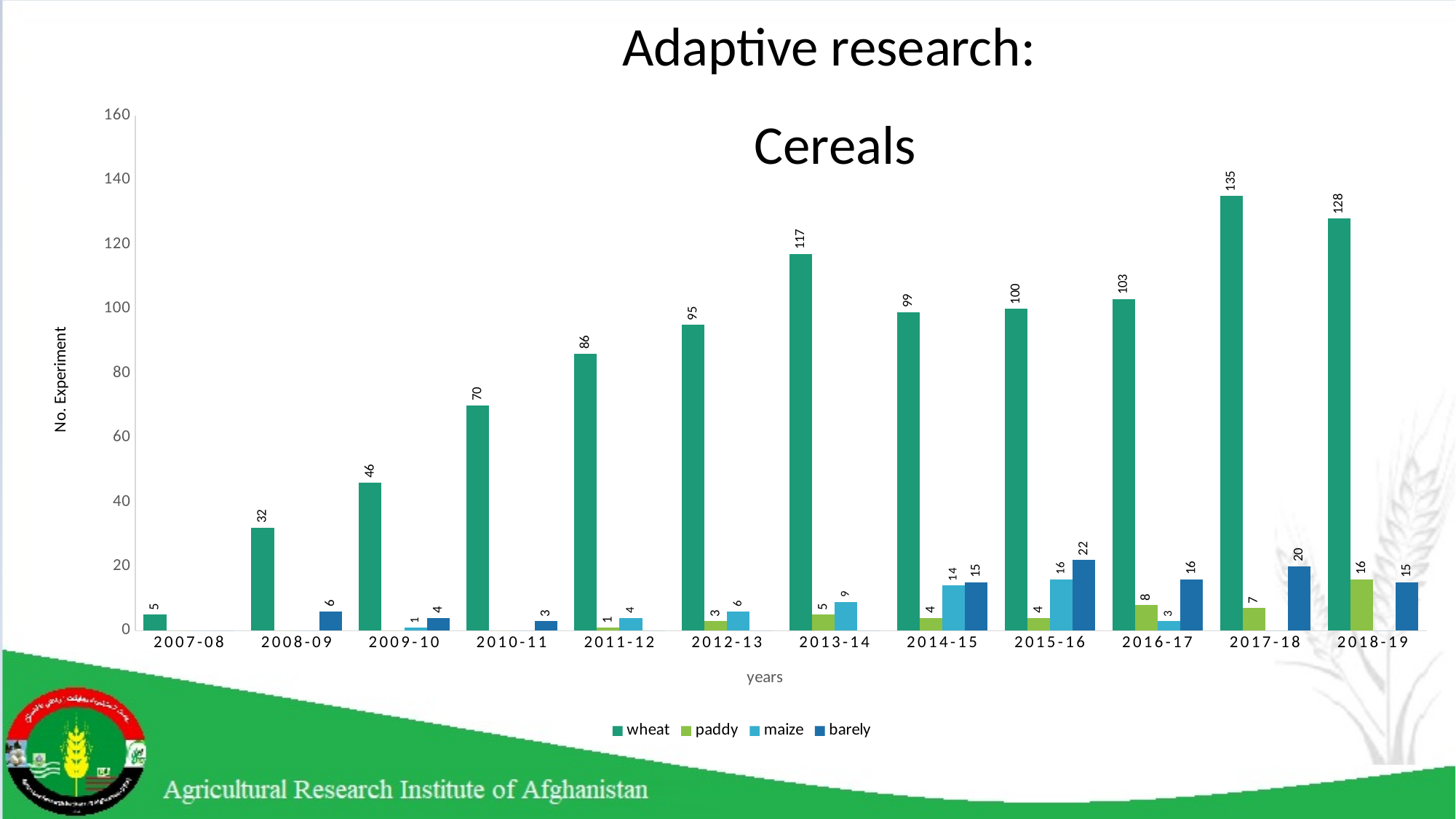

# Adaptive research: Cereals

### Chart

| Category | wheat | paddy | maize | barely |
|---|---|---|---|---|
| 2007-08 | 5.0 | 0.0 | 0.0 | 0.0 |
| 2008-09 | 32.0 | 0.0 | 0.0 | 6.0 |
| 2009-10 | 46.0 | 0.0 | 1.0 | 4.0 |
| 2010-11 | 70.0 | 0.0 | 0.0 | 3.0 |
| 2011-12 | 86.0 | 1.0 | 4.0 | 0.0 |
| 2012-13 | 95.0 | 3.0 | 6.0 | 0.0 |
| 2013-14 | 117.0 | 5.0 | 9.0 | 0.0 |
| 2014-15 | 99.0 | 4.0 | 14.0 | 15.0 |
| 2015-16 | 100.0 | 4.0 | 16.0 | 22.0 |
| 2016-17 | 103.0 | 8.0 | 3.0 | 16.0 |
| 2017-18 | 135.0 | 7.0 | 0.0 | 20.0 |
| 2018-19 | 128.0 | 16.0 | 0.0 | 15.0 |